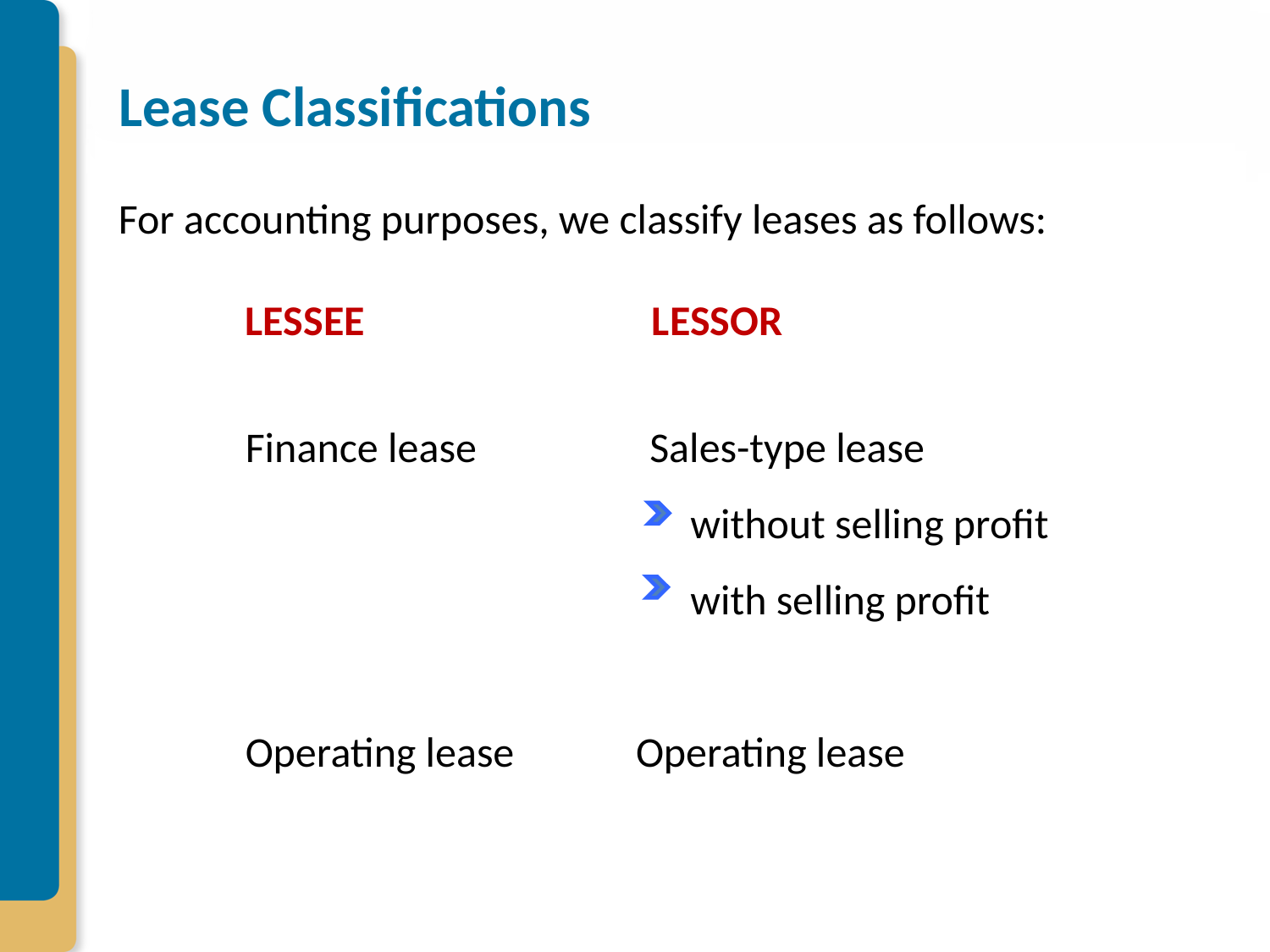

# Lease Classifications
For accounting purposes, we classify leases as follows:

	LESSEE		                LESSOR

	Finance lease 	Sales-type lease
			without selling profit
			with selling profit

	Operating lease	 Operating lease